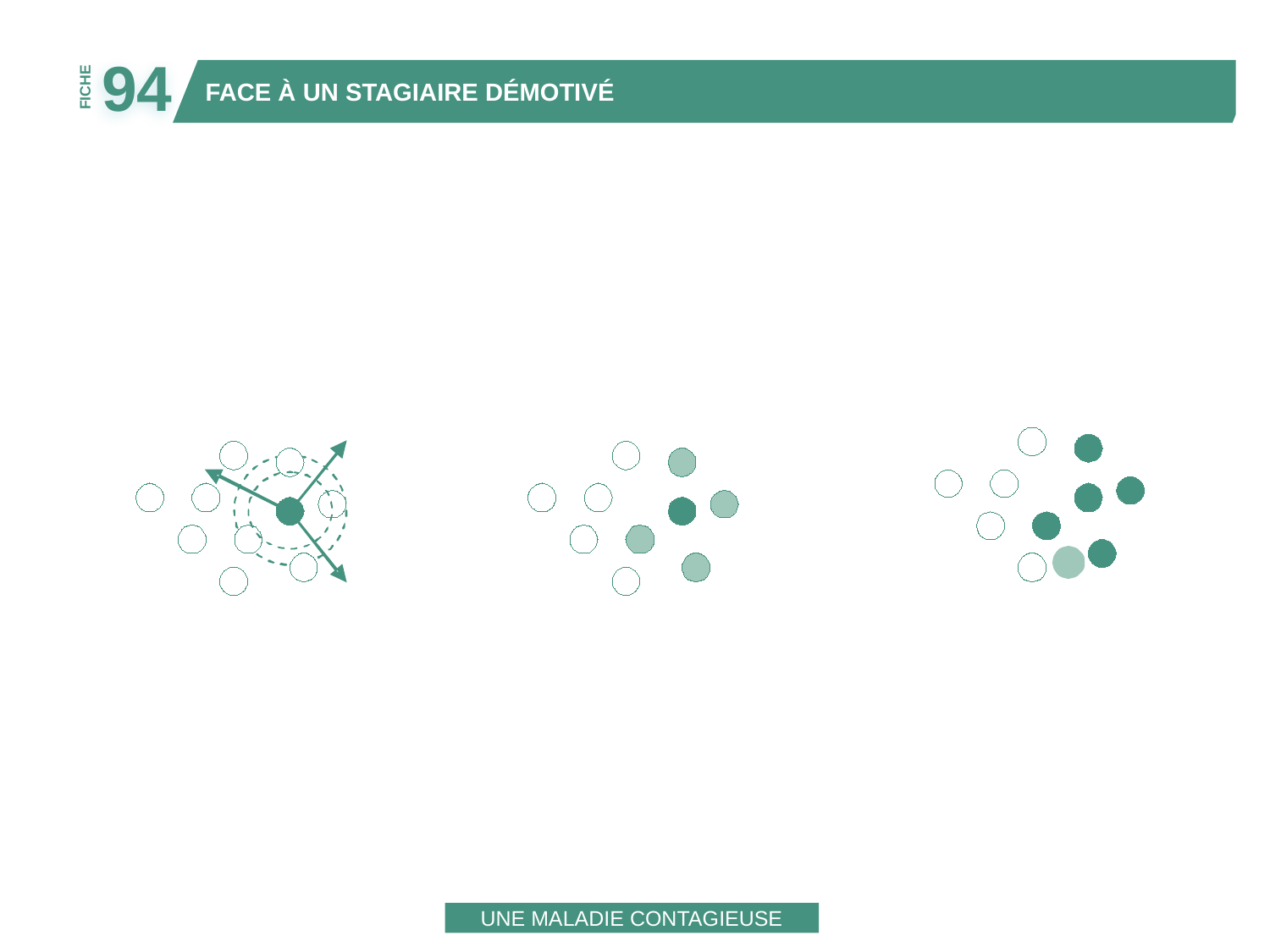

94

FACE À UN STAGIAIRE DÉMOTIVÉ
FICHE

UNE MALADIE CONTAGIEUSE